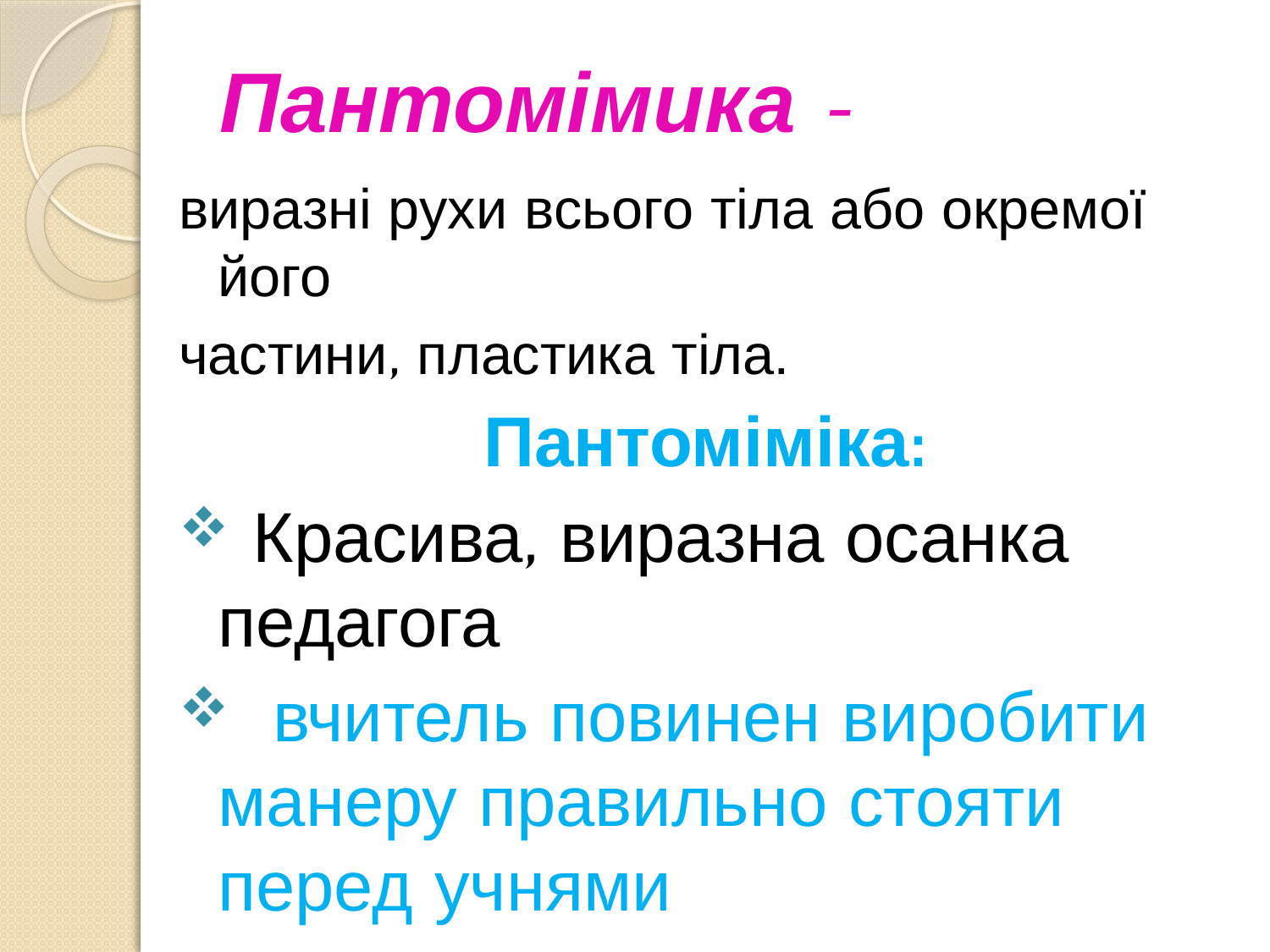

# Пантомімика -
виразні рухи всього тіла або окремої його
частини, пластика тіла.
Пантоміміка:
 Красива, виразна осанка педагога
  вчитель повинен виробити манеру правильно стояти перед учнями